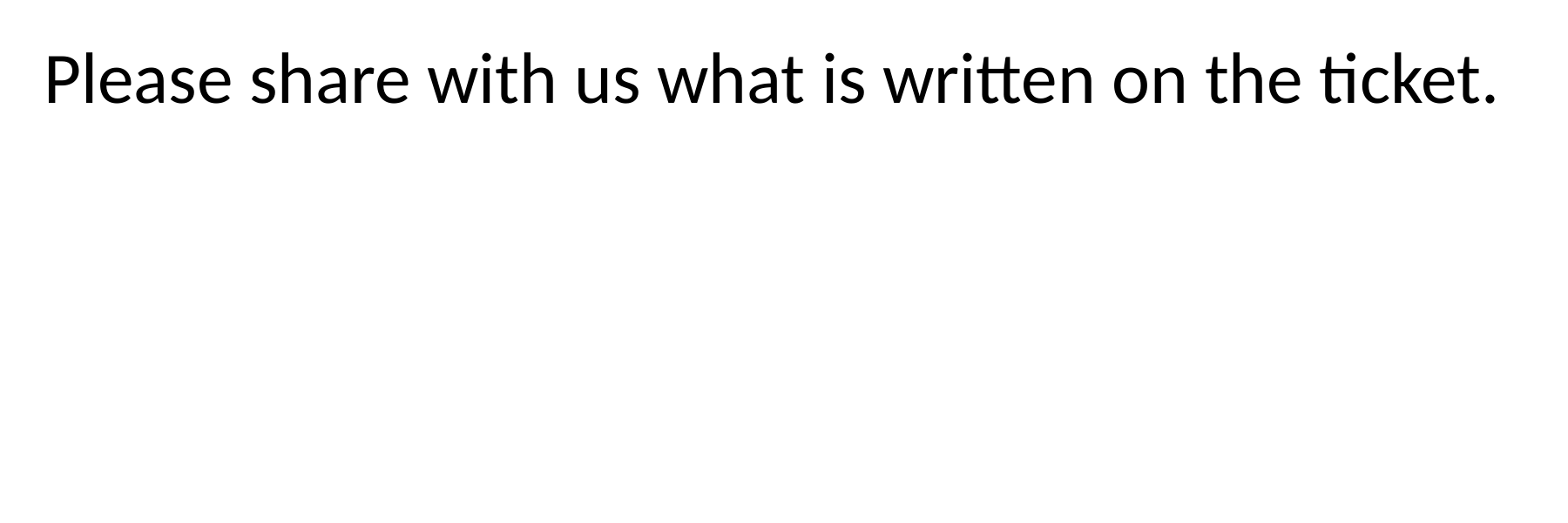

Please share with us what is written on the ticket.